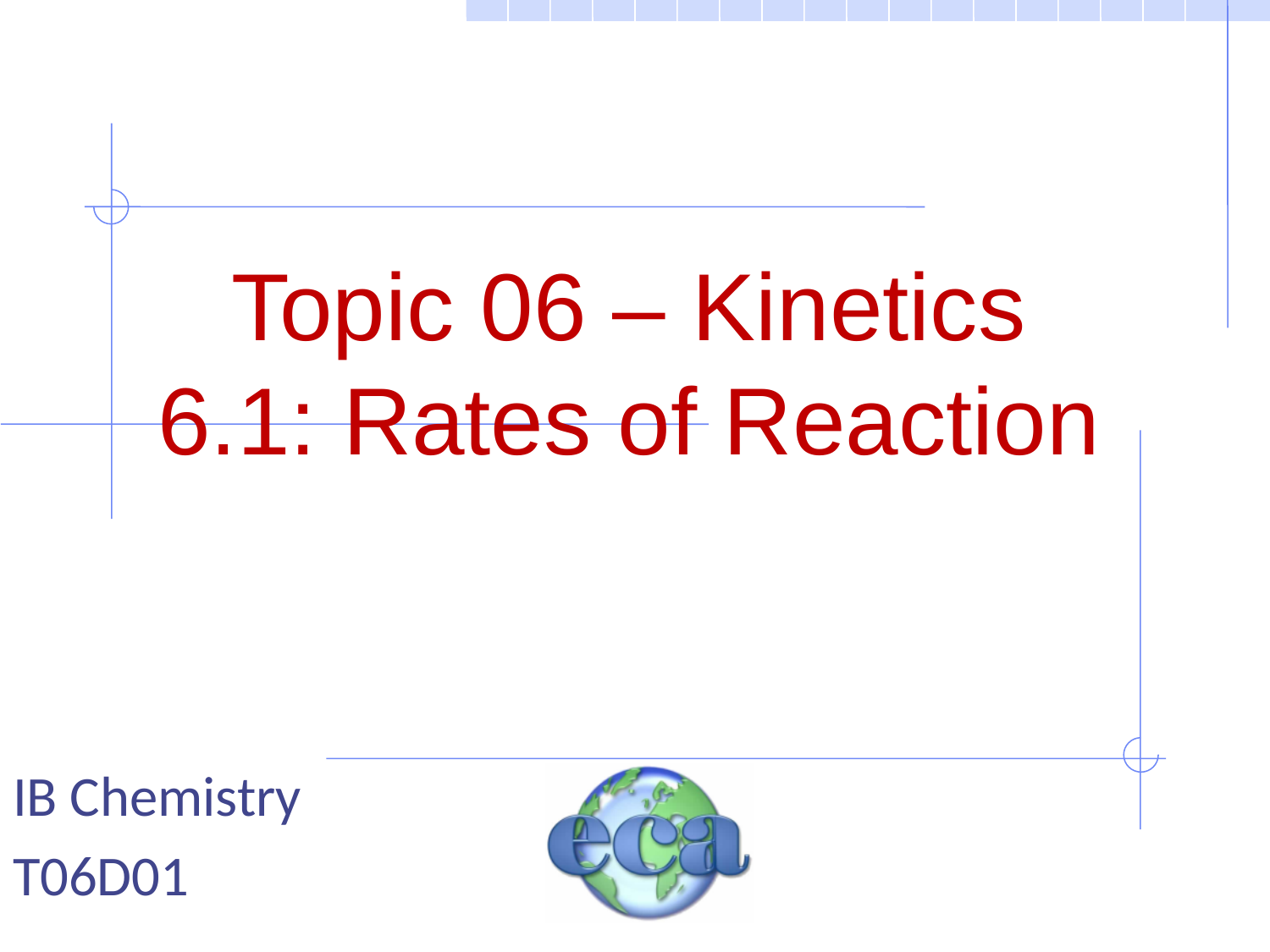

# Topic 06 – Kinetics 6.1: Rates of Reaction
IB Chemistry
T06D01